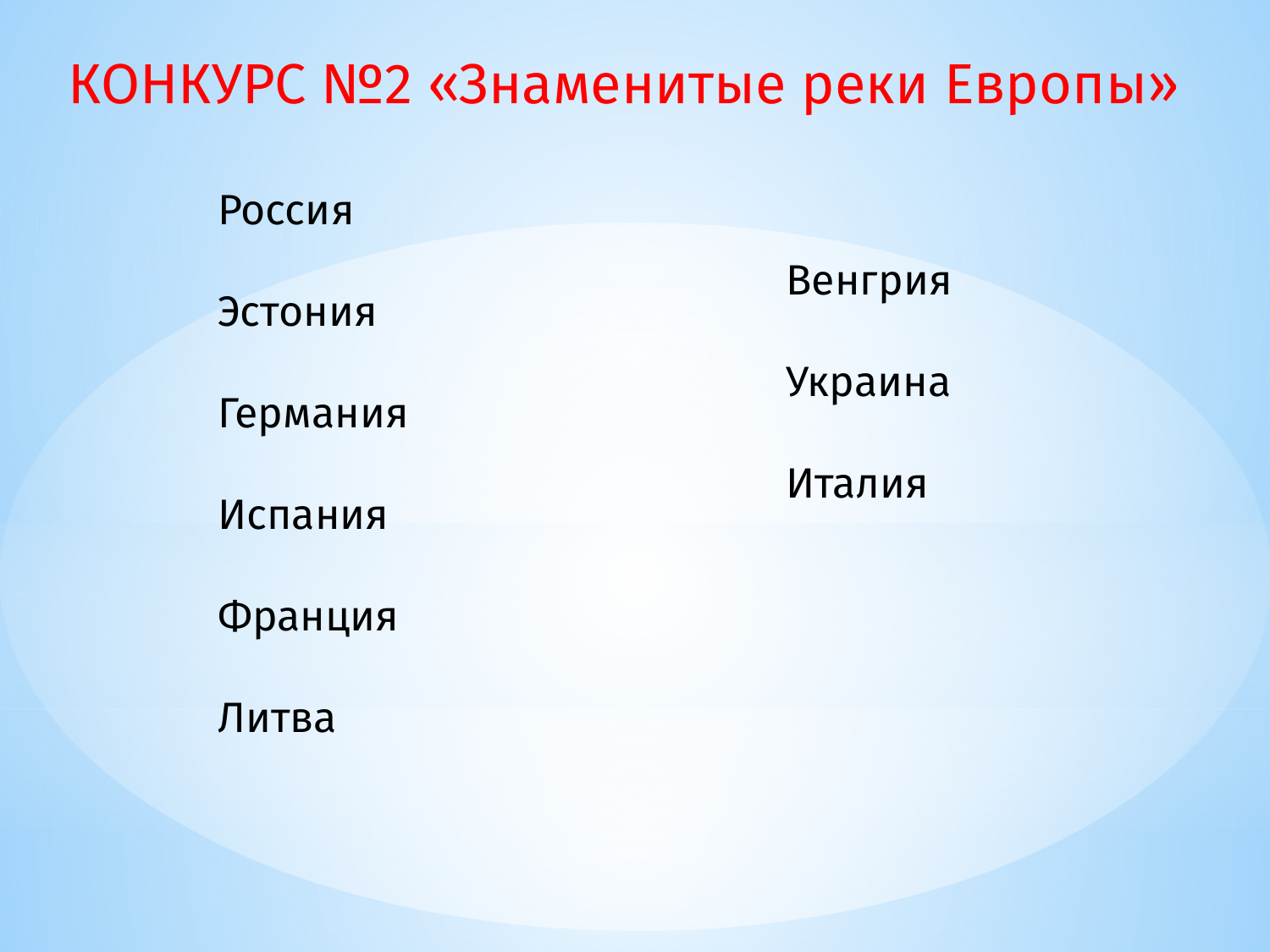

КОНКУРС №2 «Знаменитые реки Европы»
Россия

Эстония

Германия

Испания

Франция

Литва
Венгрия

Украина

Италия